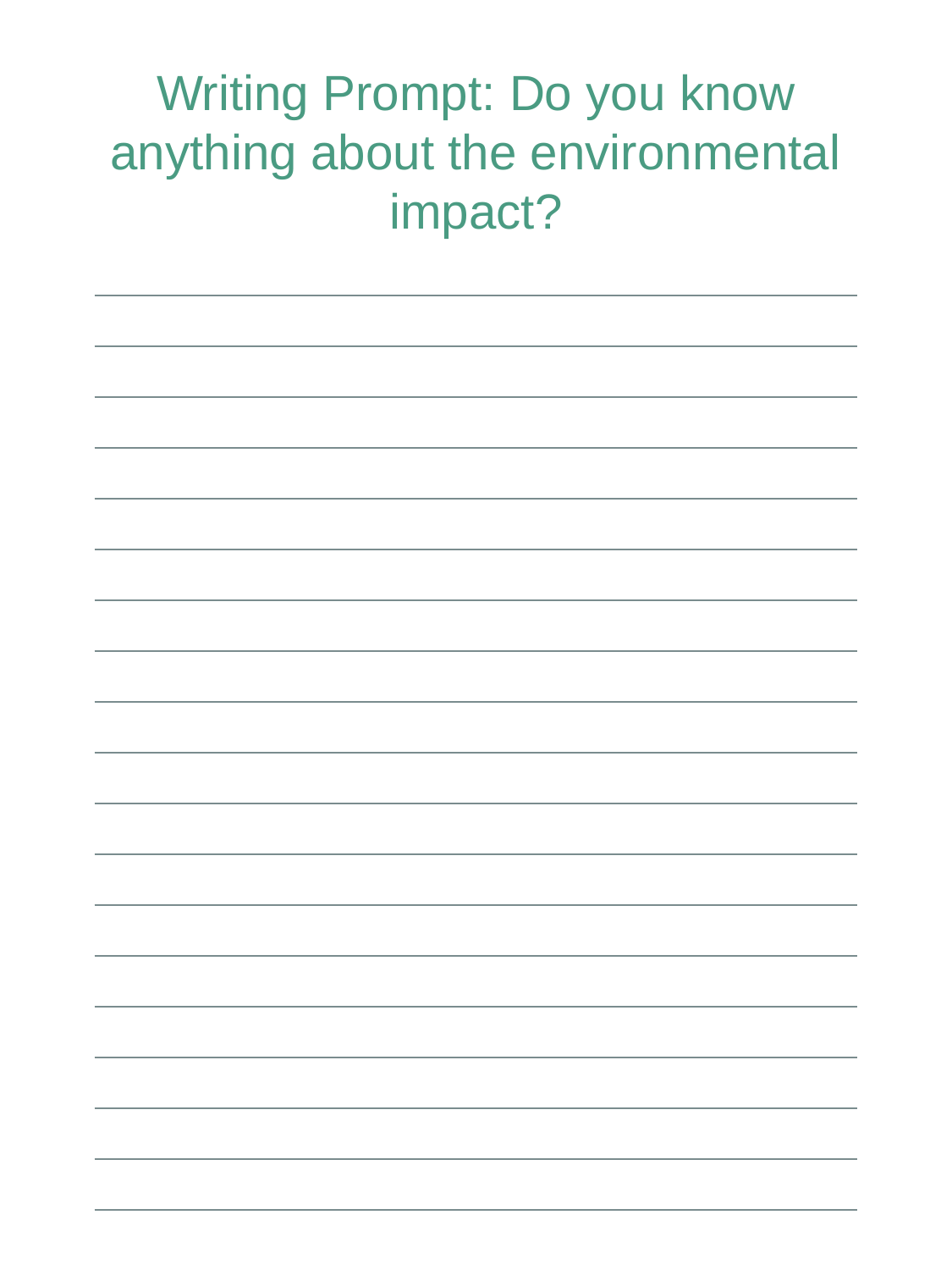

Writing Prompt: Do you know anything about the environmental impact?
|  |
| --- |
|  |
|  |
|  |
|  |
|  |
|  |
|  |
|  |
|  |
|  |
|  |
|  |
|  |
|  |
|  |
|  |
|  |